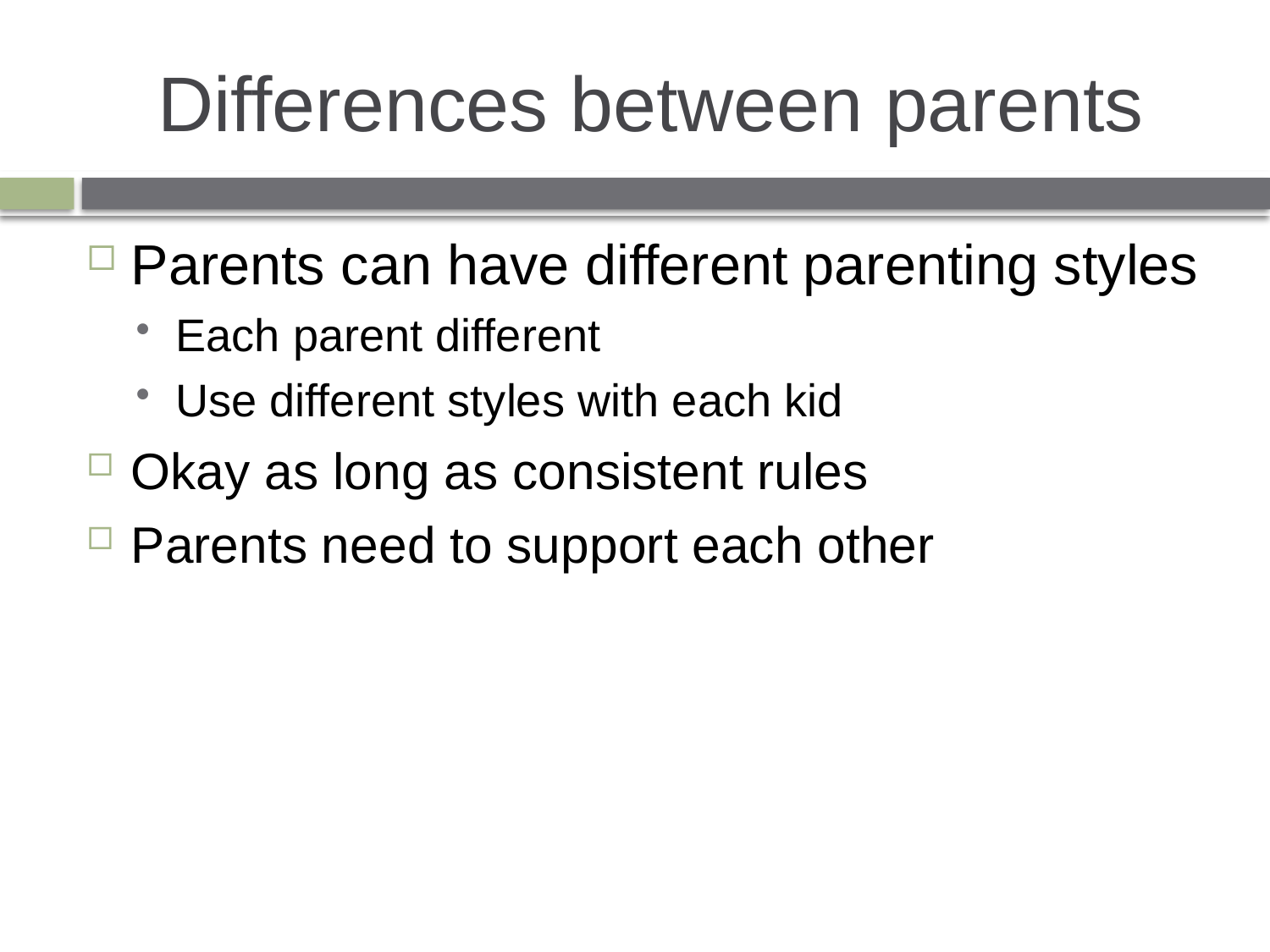

# Differences between parents
Parents can have different parenting styles
Each parent different
Use different styles with each kid
Okay as long as consistent rules
Parents need to support each other